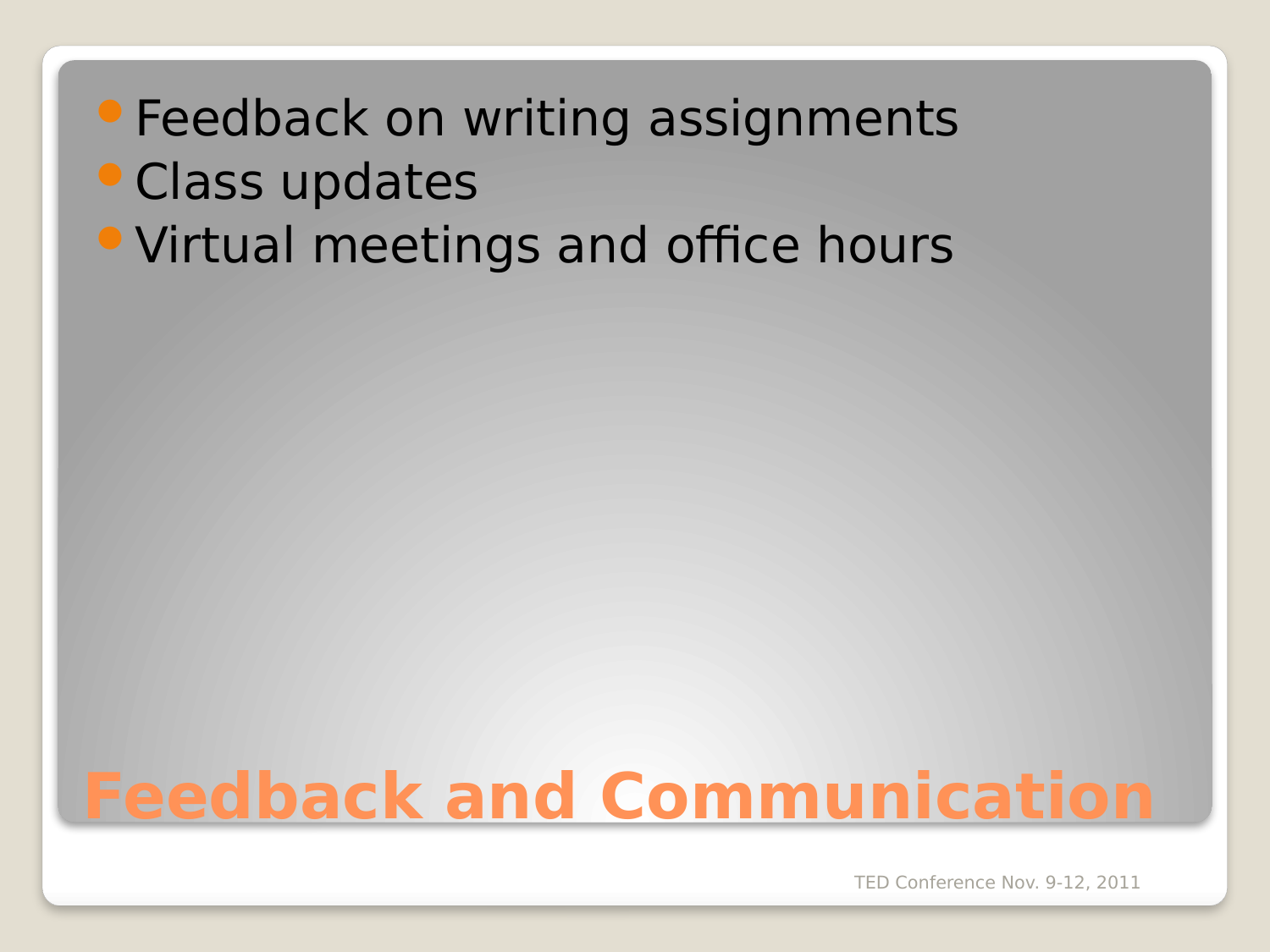

Feedback on writing assignments
Class updates
Virtual meetings and office hours

# Feedback and Communication
TED Conference Nov. 9-12, 2011